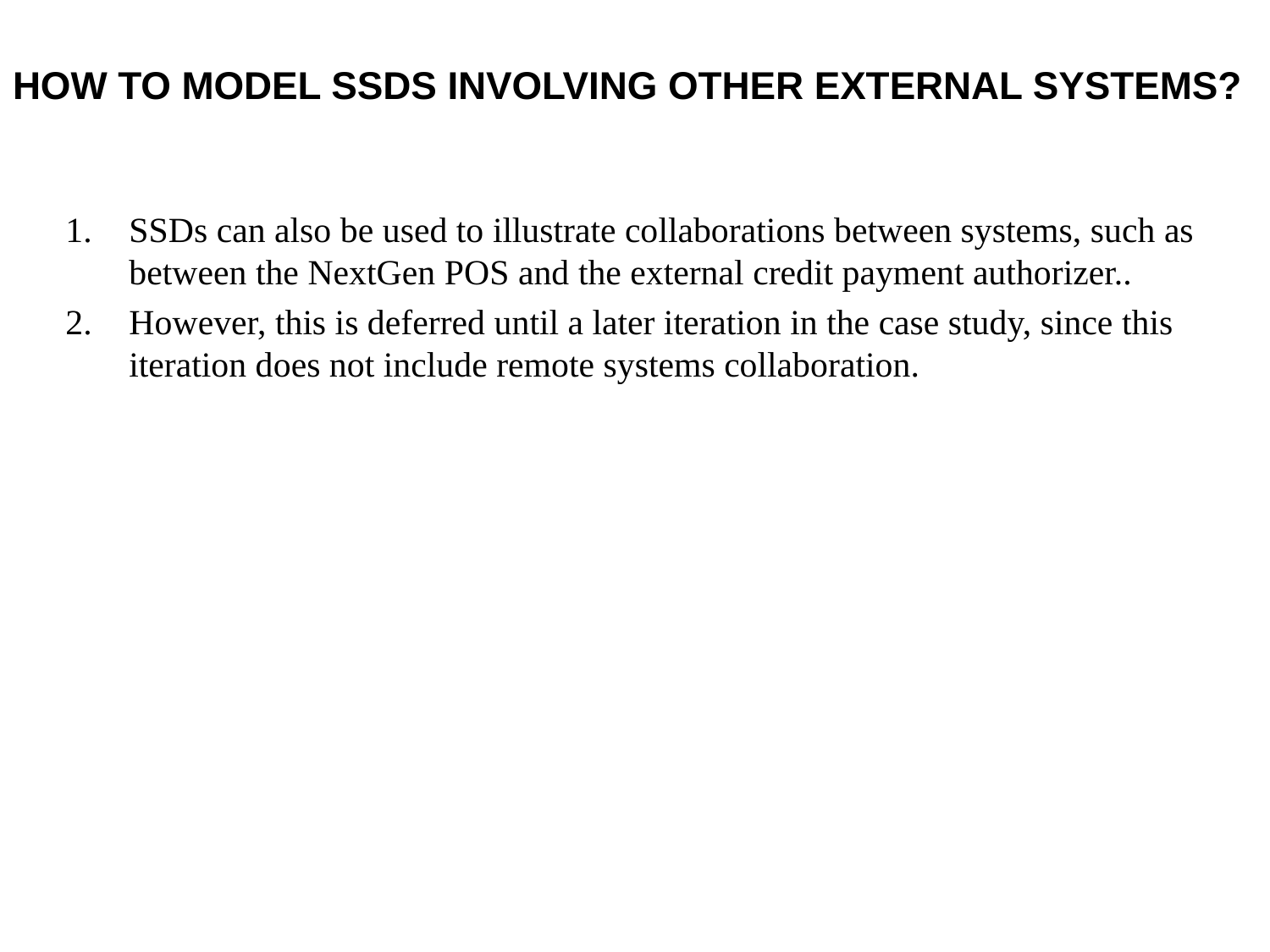

HOW TO MODEL SSDS INVOLVING OTHER EXTERNAL SYSTEMS?
SSDs can also be used to illustrate collaborations between systems, such as between the NextGen POS and the external credit payment authorizer..
However, this is deferred until a later iteration in the case study, since this iteration does not include remote systems collaboration.